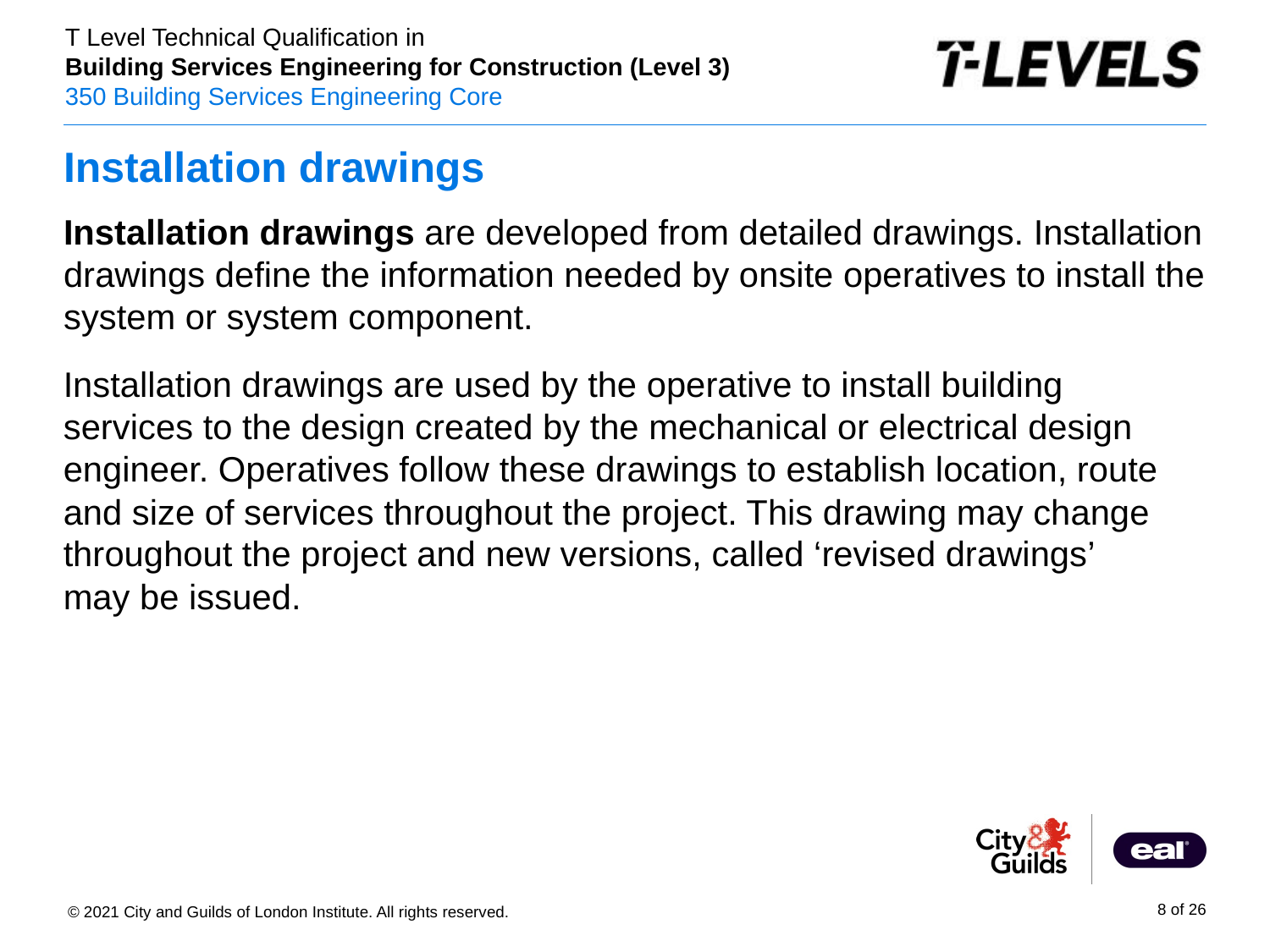

# Installation drawings
Installation drawings are developed from detailed drawings. Installation drawings define the information needed by onsite operatives to install the system or system component.
Installation drawings are used by the operative to install building services to the design created by the mechanical or electrical design engineer. Operatives follow these drawings to establish location, route and size of services throughout the project. This drawing may change throughout the project and new versions, called ‘revised drawings’ may be issued.